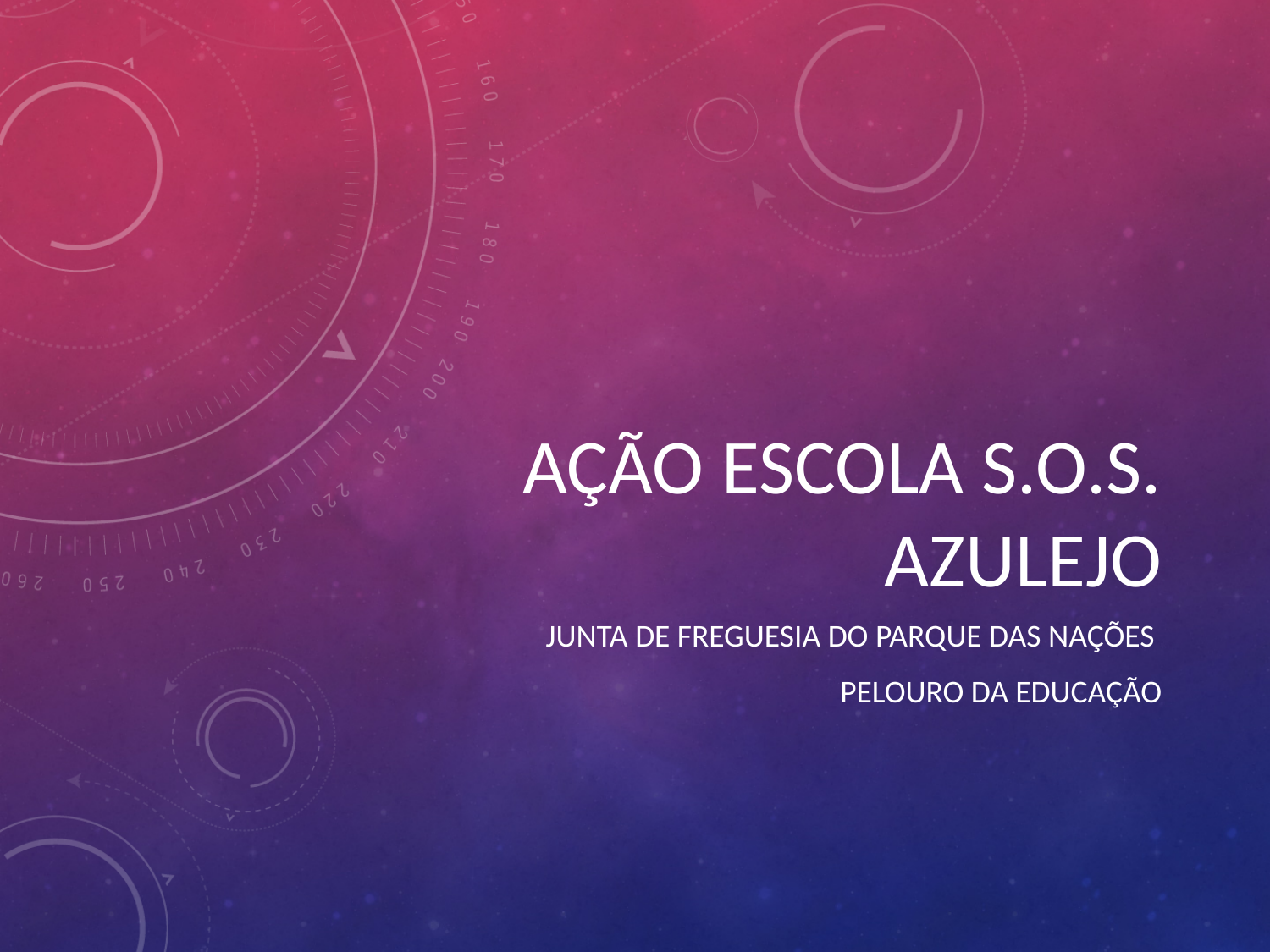

# Ação Escola S.o.s. Azulejo
Junta de freguesia do parque das nações
Pelouro da educação